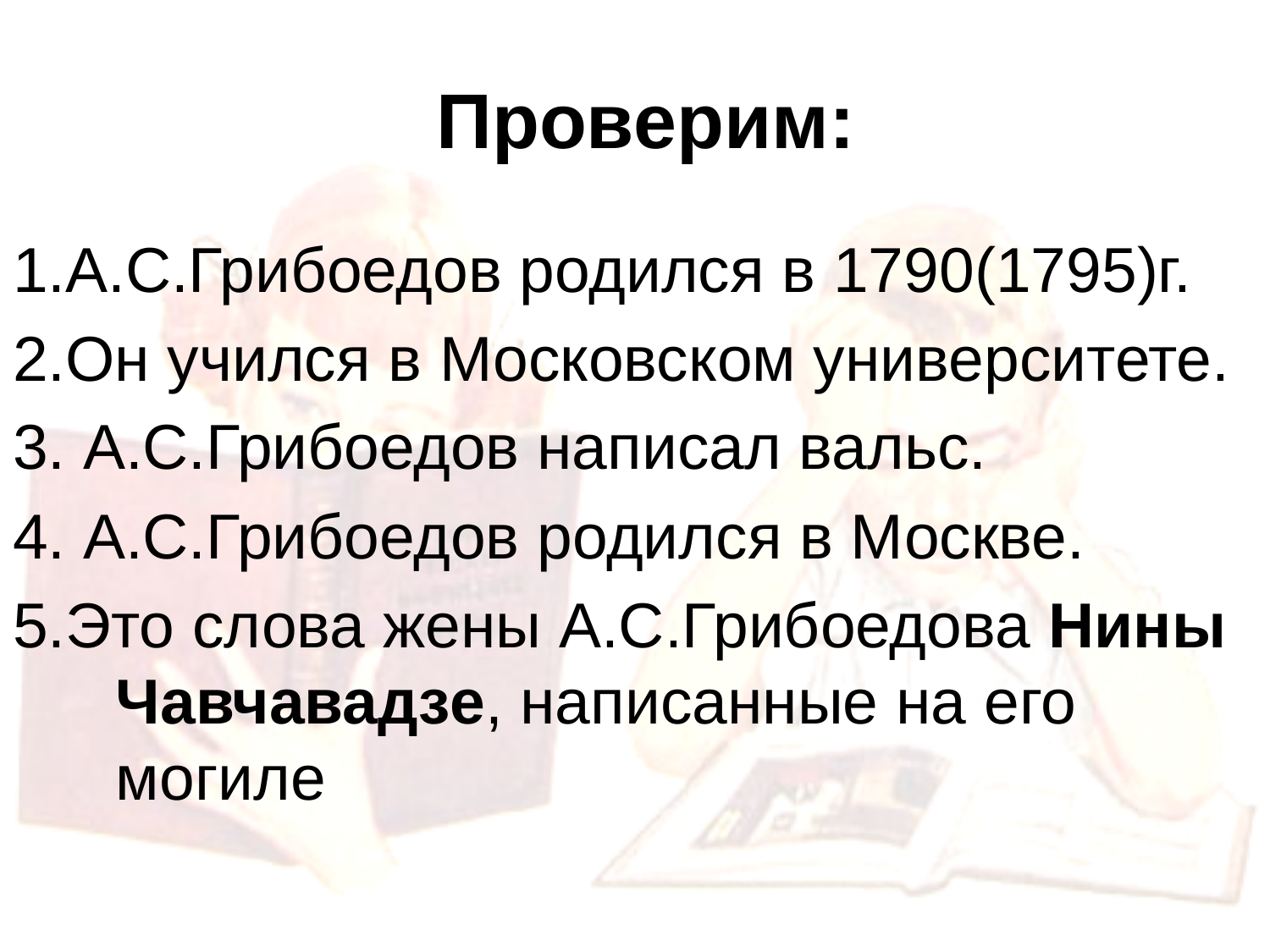

# Проверим:
1.А.С.Грибоедов родился в 1790(1795)г.
2.Он учился в Московском университете.
3. А.С.Грибоедов написал вальс.
4. А.С.Грибоедов родился в Москве.
5.Это слова жены А.С.Грибоедова Нины Чавчавадзе, написанные на его могиле